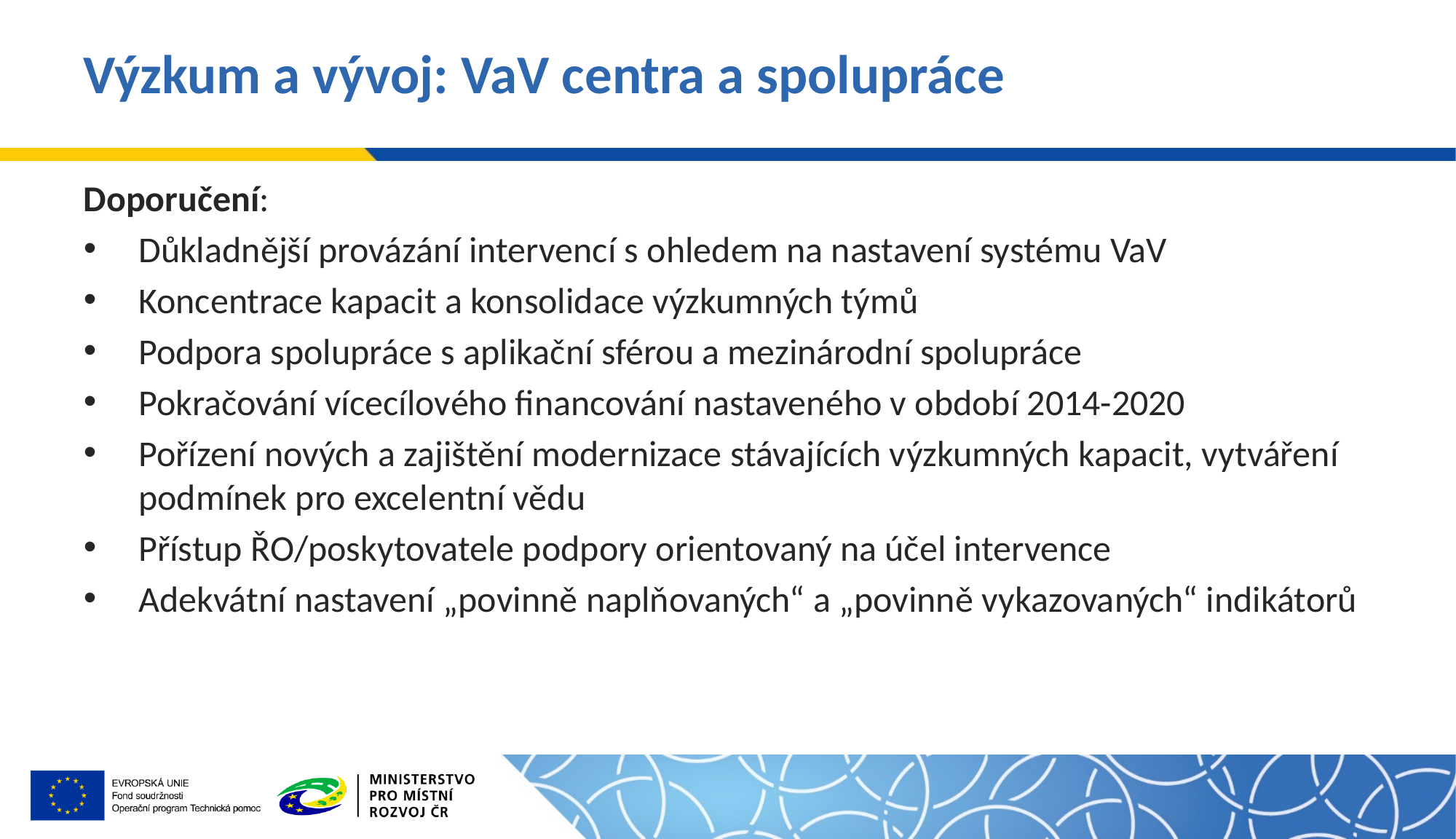

# Výzkum a vývoj: VaV centra a spolupráce
Doporučení:
Důkladnější provázání intervencí s ohledem na nastavení systému VaV
Koncentrace kapacit a konsolidace výzkumných týmů
Podpora spolupráce s aplikační sférou a mezinárodní spolupráce
Pokračování vícecílového financování nastaveného v období 2014-2020
Pořízení nových a zajištění modernizace stávajících výzkumných kapacit, vytváření podmínek pro excelentní vědu
Přístup ŘO/poskytovatele podpory orientovaný na účel intervence
Adekvátní nastavení „povinně naplňovaných“ a „povinně vykazovaných“ indikátorů